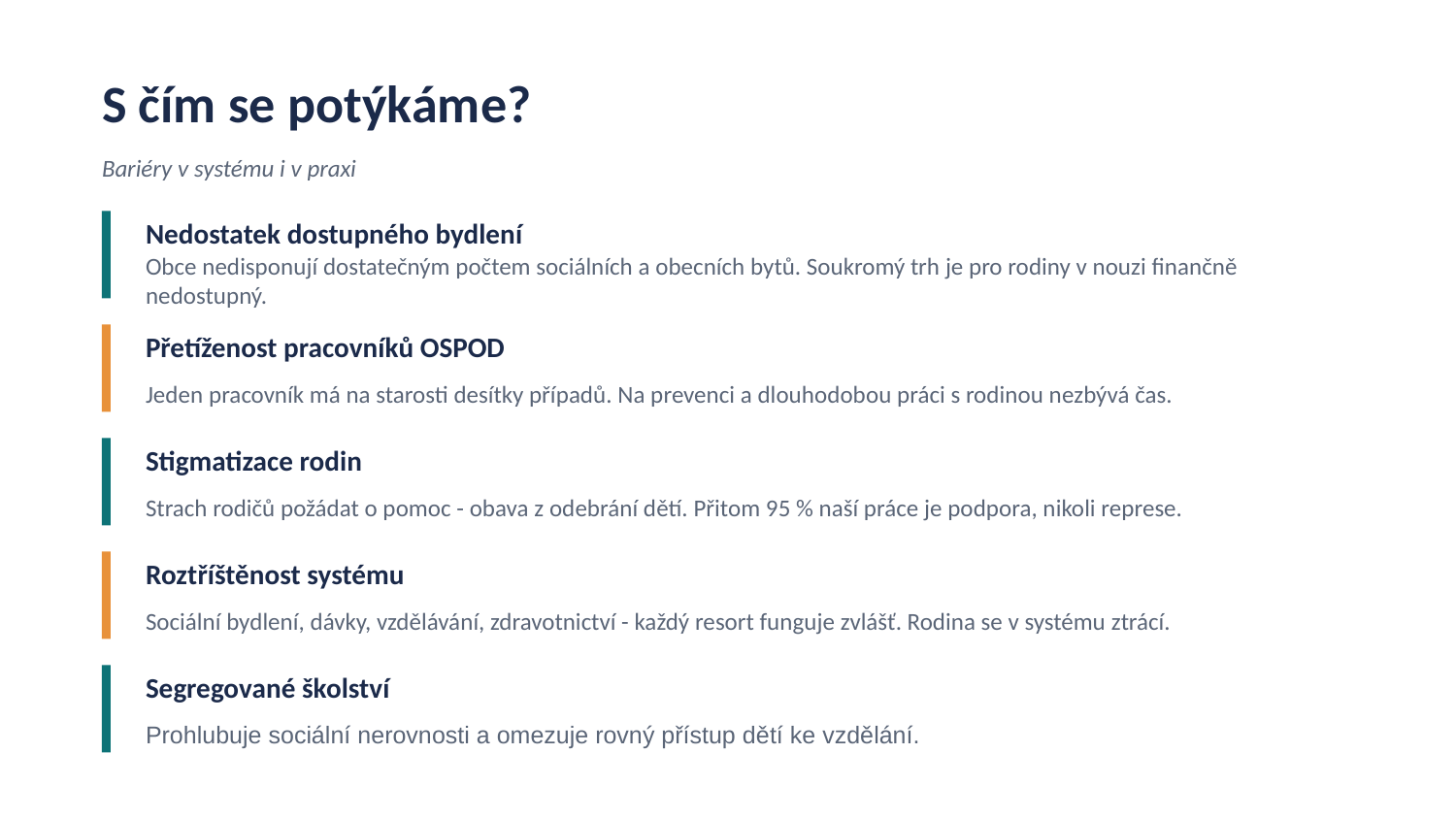

S čím se potýkáme?
Bariéry v systému i v praxi

Nedostatek dostupného bydlení
Obce nedisponují dostatečným počtem sociálních a obecních bytů. Soukromý trh je pro rodiny v nouzi finančně nedostupný.

Přetíženost pracovníků OSPOD
Jeden pracovník má na starosti desítky případů. Na prevenci a dlouhodobou práci s rodinou nezbývá čas.

Stigmatizace rodin
Strach rodičů požádat o pomoc - obava z odebrání dětí. Přitom 95 % naší práce je podpora, nikoli represe.

Roztříštěnost systému
Sociální bydlení, dávky, vzdělávání, zdravotnictví - každý resort funguje zvlášť. Rodina se v systému ztrácí.

Segregované školství
Prohlubuje sociální nerovnosti a omezuje rovný přístup dětí ke vzdělání.